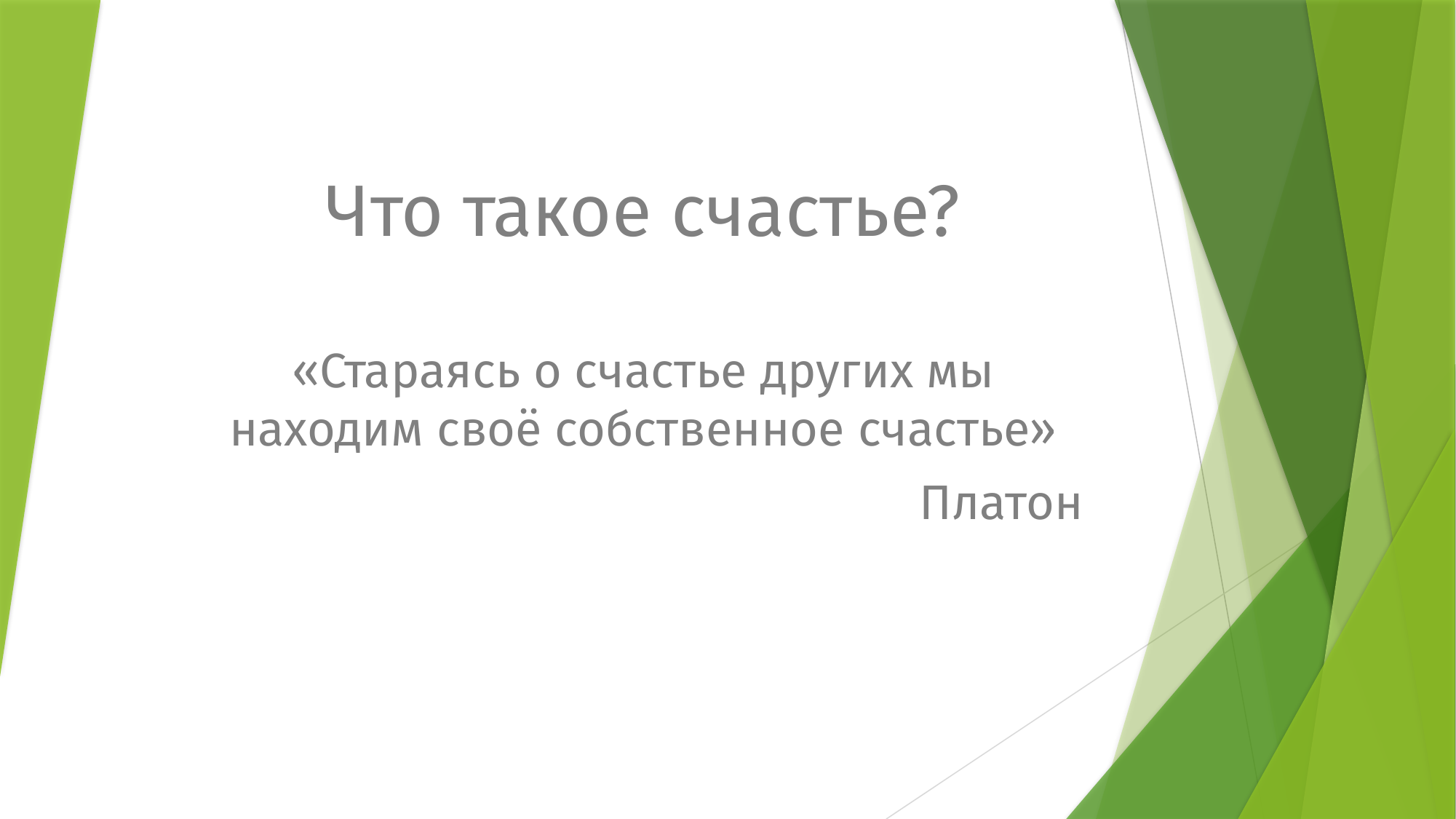

Что такое счастье?

«Стараясь о счастье других мы находим своё собственное счастье»
Платон